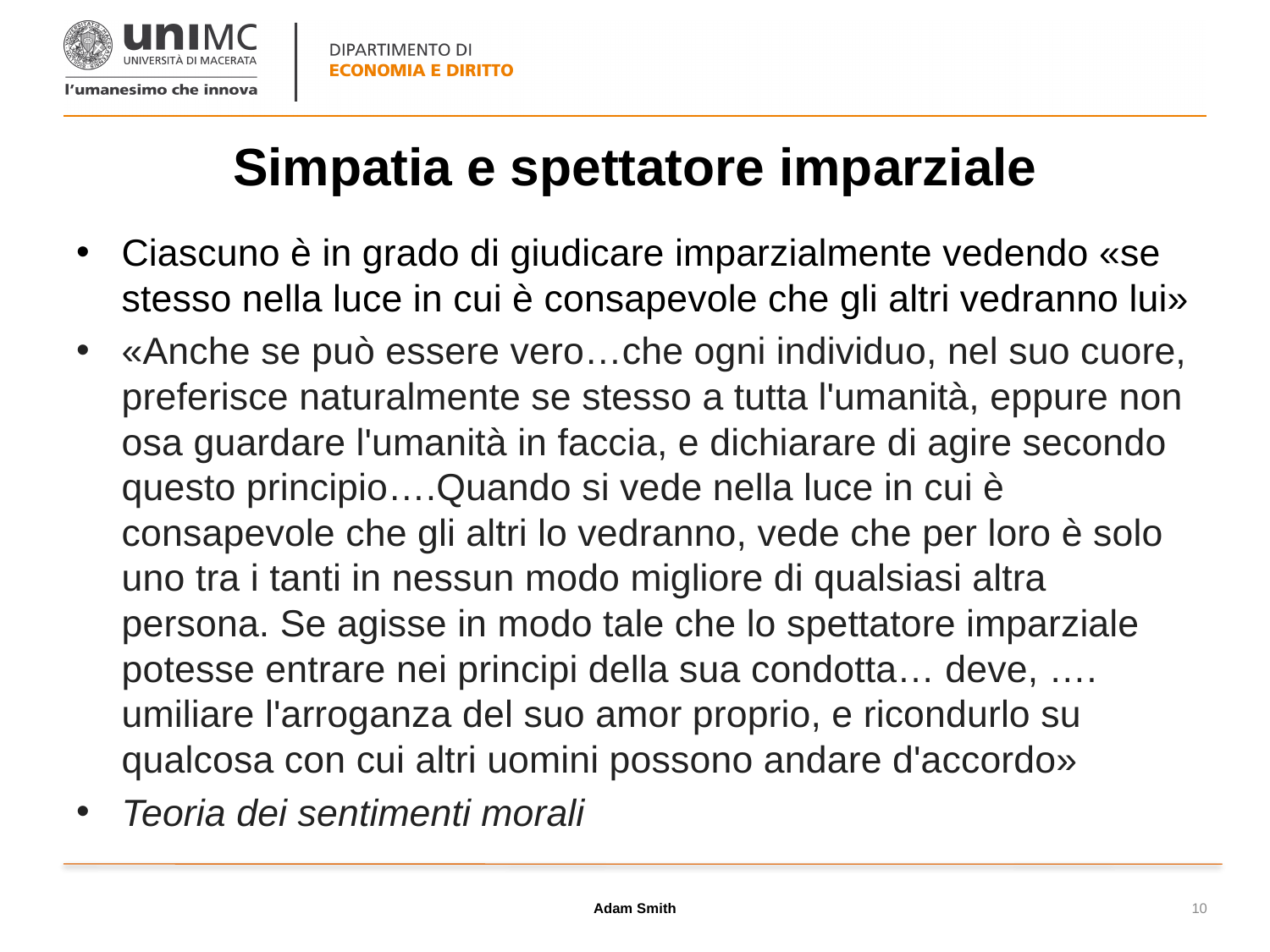

# Simpatia e spettatore imparziale
Ciascuno è in grado di giudicare imparzialmente vedendo «se stesso nella luce in cui è consapevole che gli altri vedranno lui»
«Anche se può essere vero…che ogni individuo, nel suo cuore, preferisce naturalmente se stesso a tutta l'umanità, eppure non osa guardare l'umanità in faccia, e dichiarare di agire secondo questo principio….Quando si vede nella luce in cui è consapevole che gli altri lo vedranno, vede che per loro è solo uno tra i tanti in nessun modo migliore di qualsiasi altra persona. Se agisse in modo tale che lo spettatore imparziale potesse entrare nei principi della sua condotta… deve, …. umiliare l'arroganza del suo amor proprio, e ricondurlo su qualcosa con cui altri uomini possono andare d'accordo»
Teoria dei sentimenti morali
Adam Smith
10